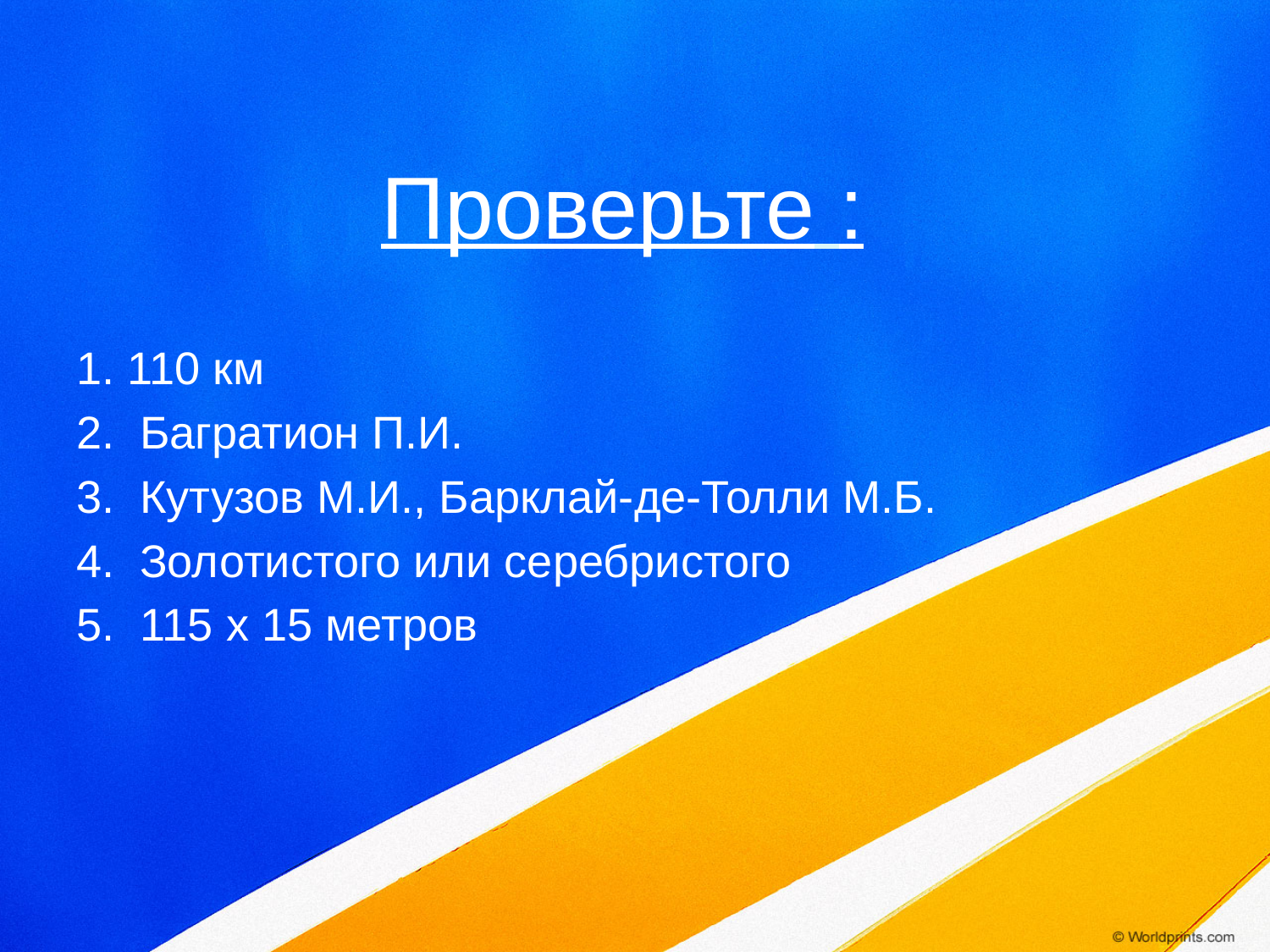

Проверьте :

1. 110 км
2.  Багратион П.И.
3.  Кутузов М.И., Барклай-де-Толли М.Б.
4.  Золотистого или серебристого
5.  115 x 15 метров